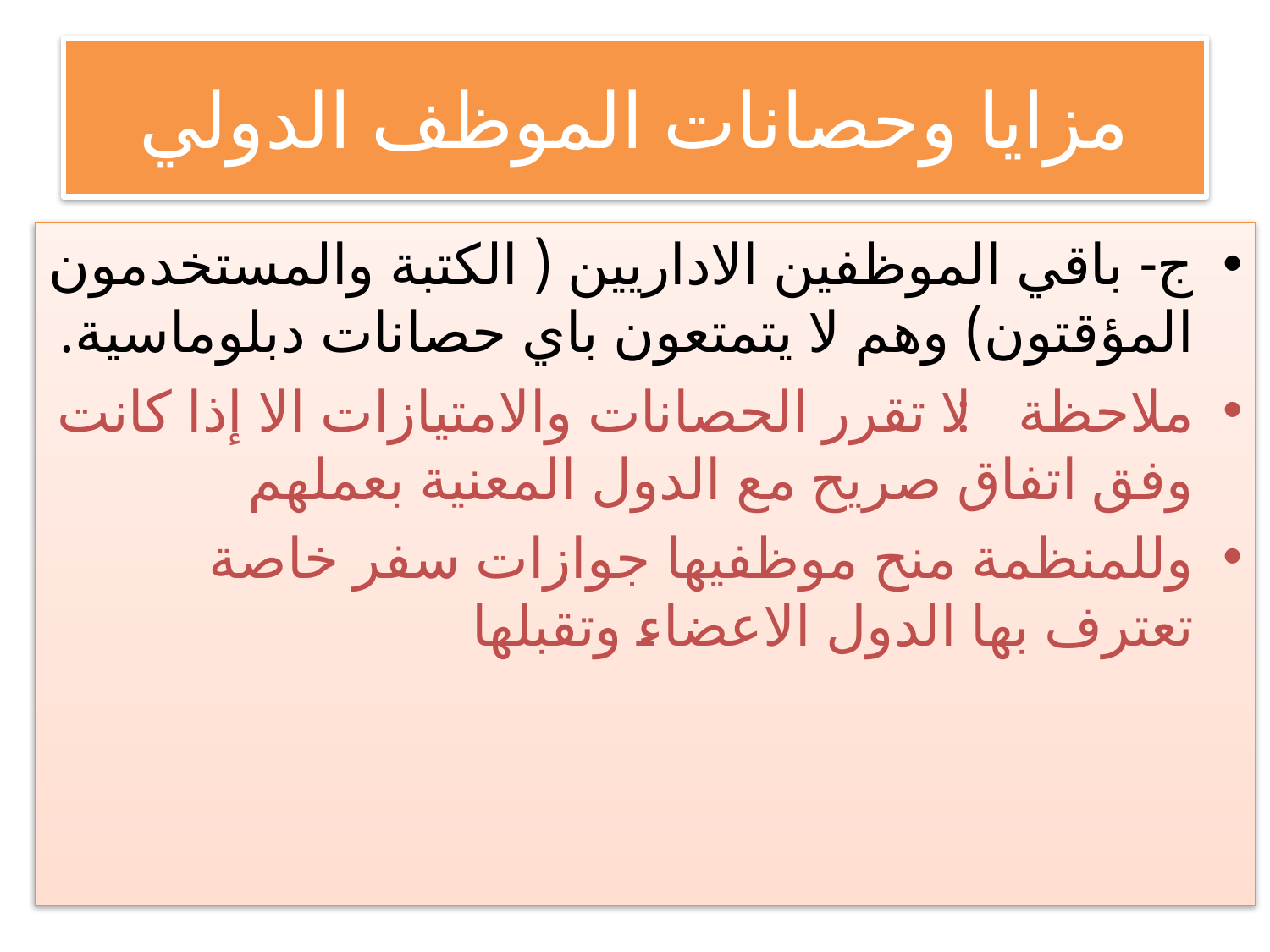

# مزايا وحصانات الموظف الدولي
ج- باقي الموظفين الاداريين ( الكتبة والمستخدمون المؤقتون) وهم لا يتمتعون باي حصانات دبلوماسية.
ملاحظة : لا تقرر الحصانات والامتيازات الا إذا كانت وفق اتفاق صريح مع الدول المعنية بعملهم
وللمنظمة منح موظفيها جوازات سفر خاصة تعترف بها الدول الاعضاء وتقبلها